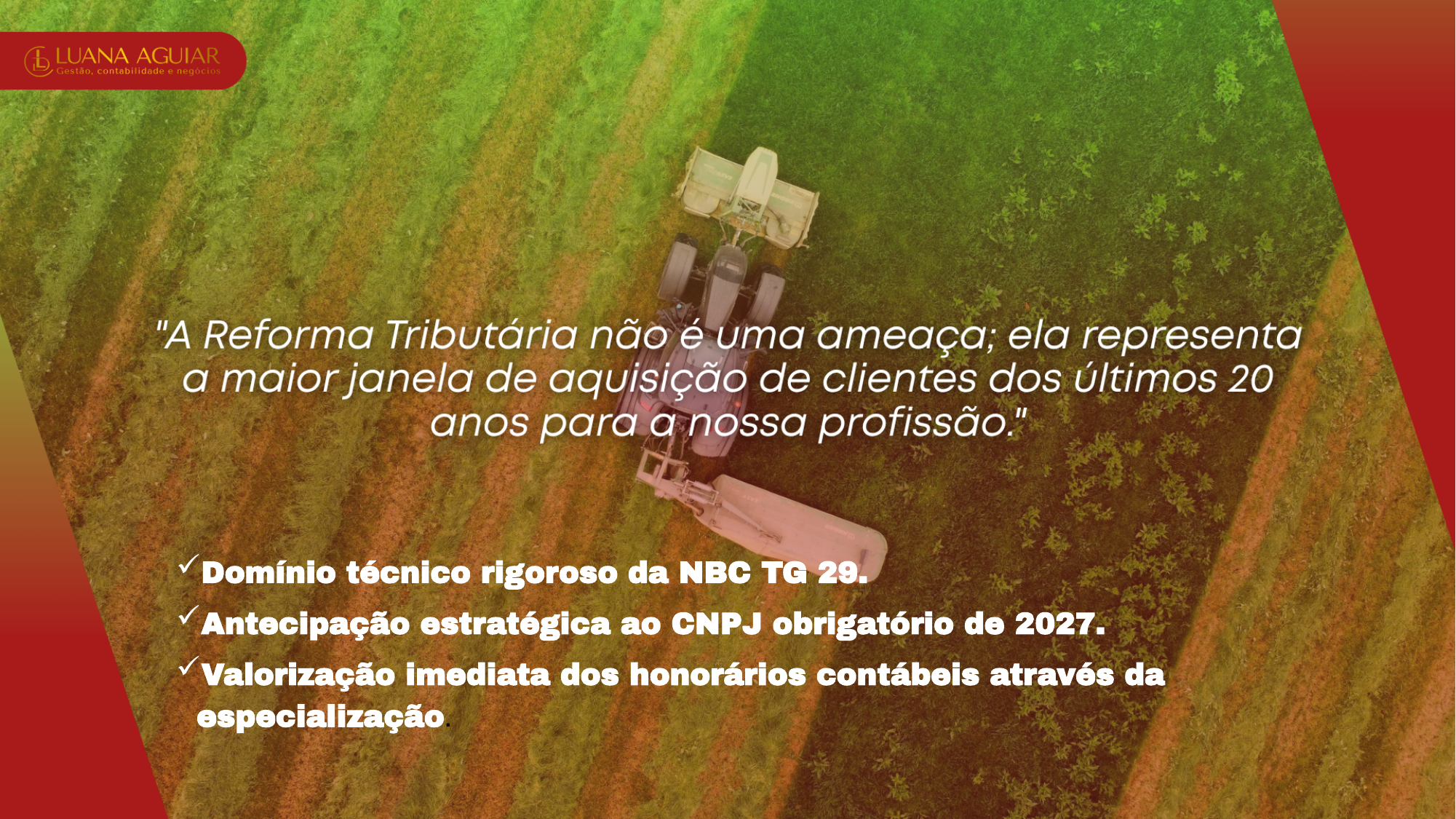

Domínio técnico rigoroso da NBC TG 29.
Antecipação estratégica ao CNPJ obrigatório de 2027.
Valorização imediata dos honorários contábeis através da especialização.